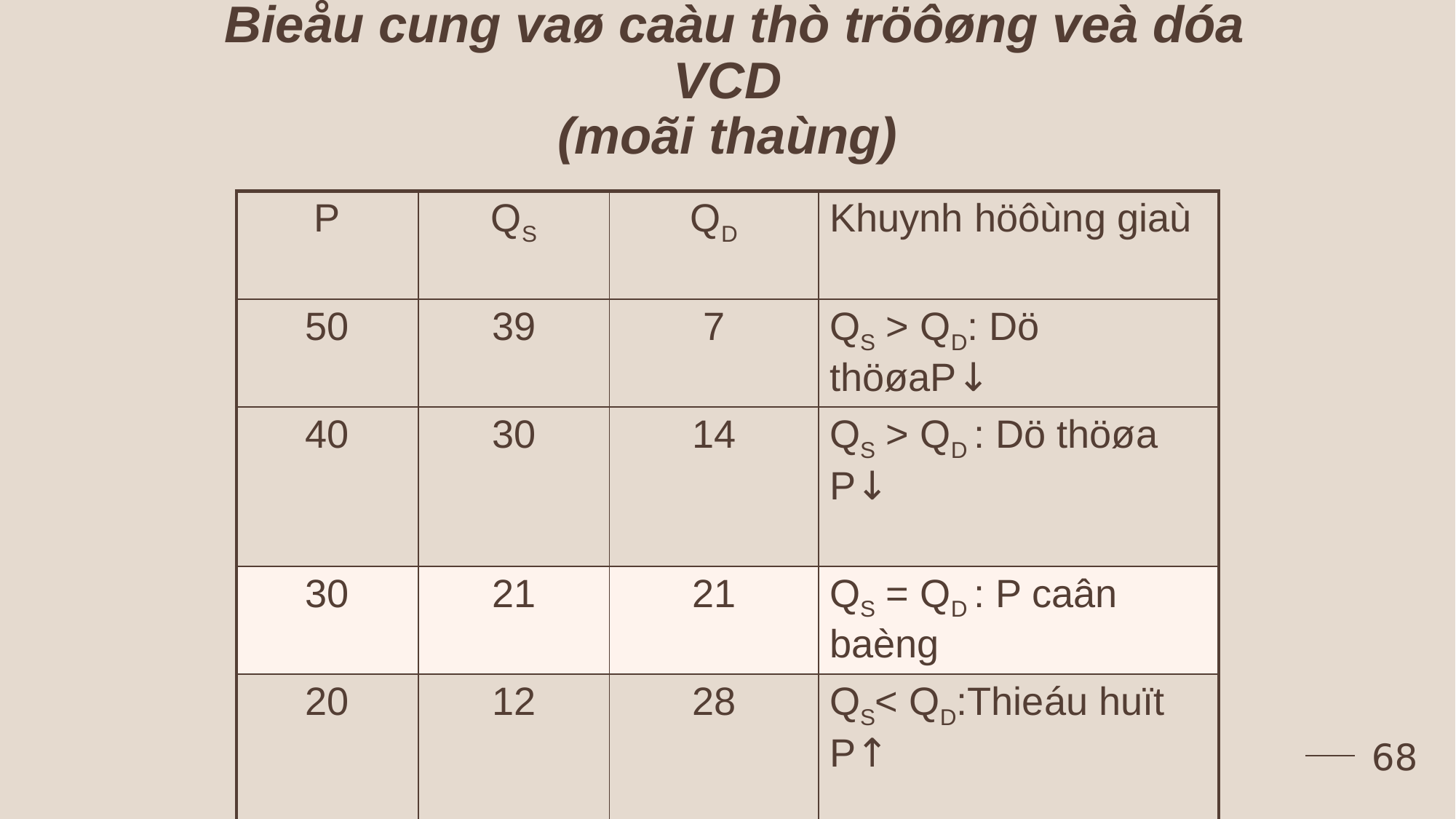

# Bieåu cung vaø caàu thò tröôøng veà dóa VCD (moãi thaùng)
| P | QS | QD | Khuynh höôùng giaù |
| --- | --- | --- | --- |
| 50 | 39 | 7 | QS > QD: Dö thöøaP↓ |
| 40 | 30 | 14 | QS > QD : Dö thöøa P↓ |
| 30 | 21 | 21 | QS = QD : P caân baèng |
| 20 | 12 | 28 | QS< QD:Thieáu huït P↑ |
68